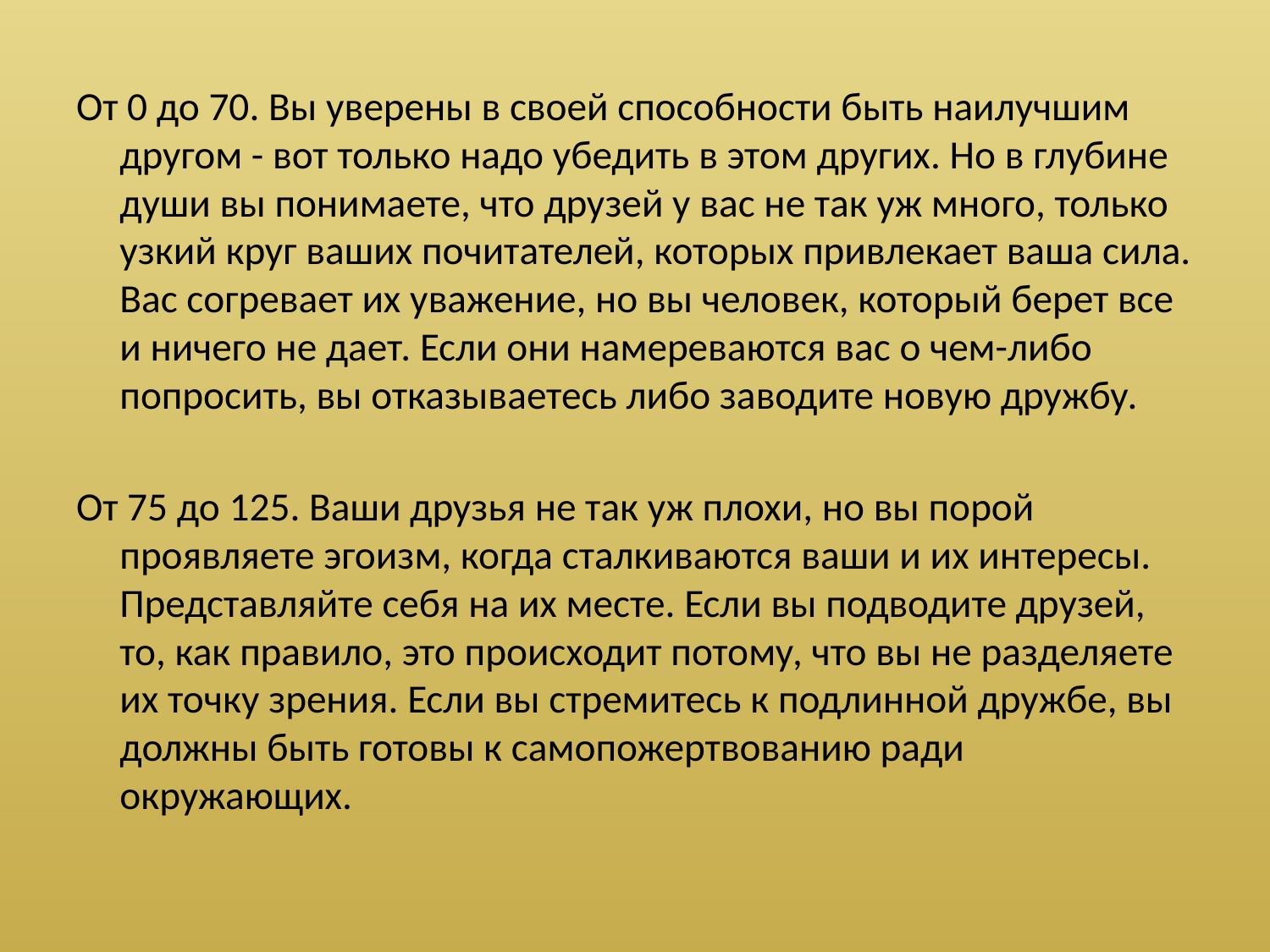

От 0 до 70. Вы уверены в своей способности быть наилучшим другом - вот только надо убедить в этом других. Но в глубине души вы понимаете, что друзей у вас не так уж много, только узкий круг ваших почитателей, которых привлекает ваша сила. Вас согревает их уважение, но вы человек, который берет все и ничего не дает. Если они намереваются вас о чем-либо попросить, вы отказываетесь либо заводите новую дружбу.

От 75 до 125. Ваши друзья не так уж плохи, но вы порой проявляете эгоизм, когда сталкиваются ваши и их интересы. Представляйте себя на их месте. Если вы подводите друзей, то, как правило, это происходит потому, что вы не разделяете их точку зрения. Если вы стремитесь к подлинной дружбе, вы должны быть готовы к самопожертвованию ради окружающих.